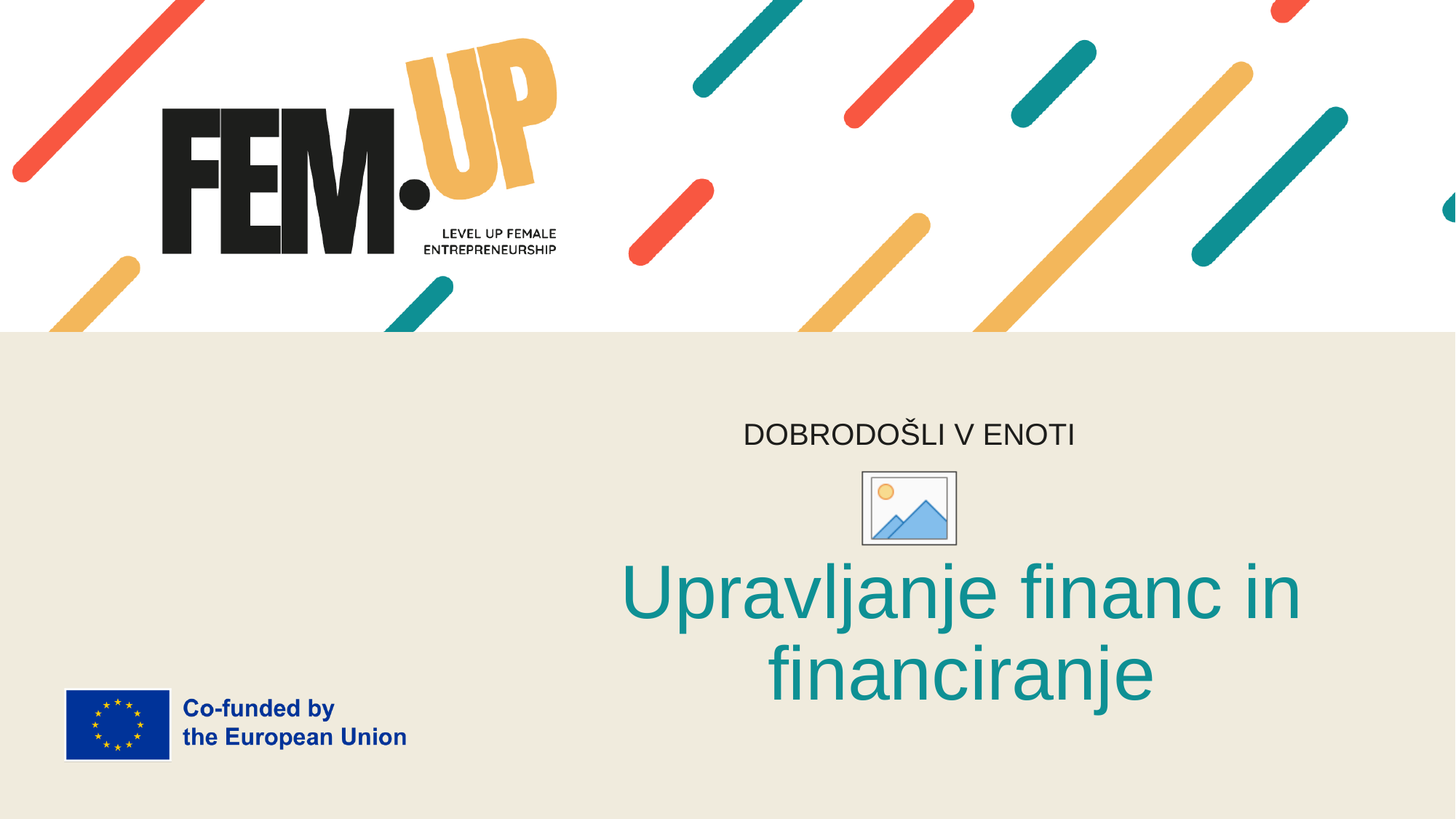

DOBRODOŠLI V ENOTI
# Upravljanje financ in financiranje